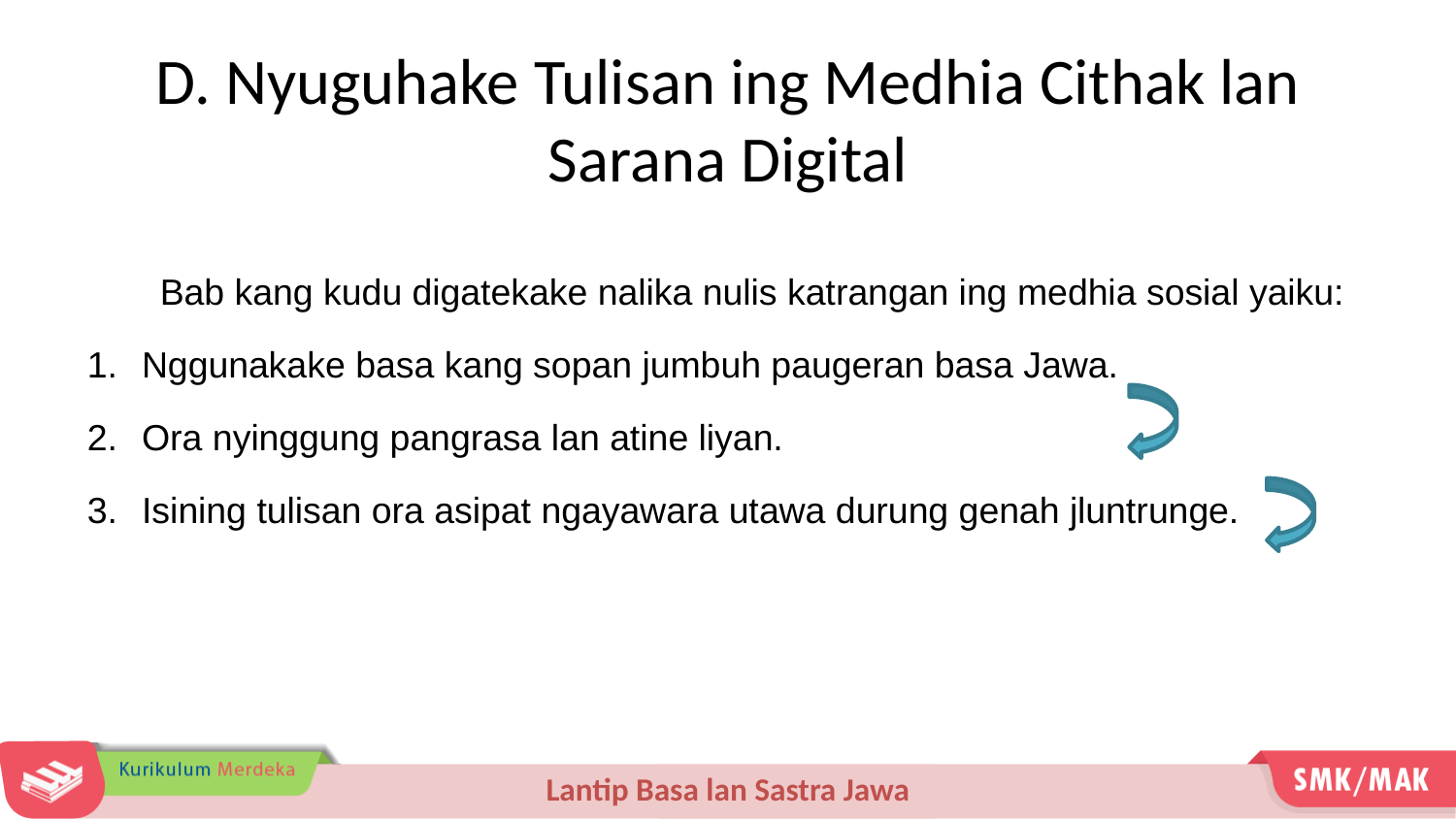

# D. Nyuguhake Tulisan ing Medhia Cithak lan Sarana Digital

Bab kang kudu digatekake nalika nulis katrangan ing medhia sosial yaiku:
Nggunakake basa kang sopan jumbuh paugeran basa Jawa.
Ora nyinggung pangrasa lan atine liyan.
Isining tulisan ora asipat ngayawara utawa durung genah jluntrunge.